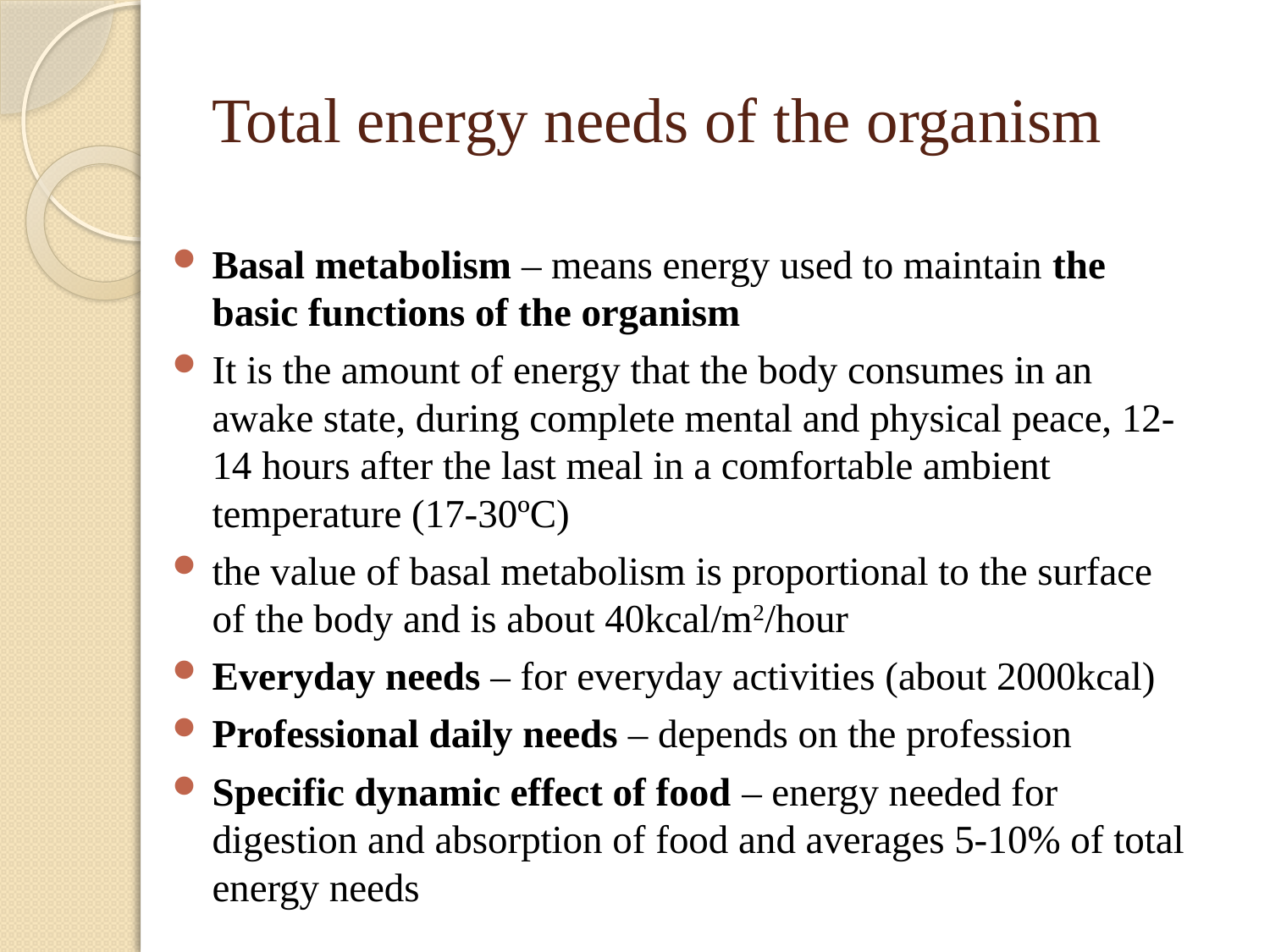

# Total energy needs of the organism
Basal metabolism ‒ means energy used to maintain the basic functions of the organism
It is the amount of energy that the body consumes in an awake state, during complete mental and physical peace, 12-14 hours after the last meal in a comfortable ambient temperature (17-30ºC)
the value of basal metabolism is proportional to the surface of the body and is about 40kcal/m2/hour
Everyday needs ‒ for everyday activities (about 2000kcal)
Professional daily needs ‒ depends on the profession
Specific dynamic effect of food ‒ energy needed for digestion and absorption of food and averages 5-10% of total energy needs